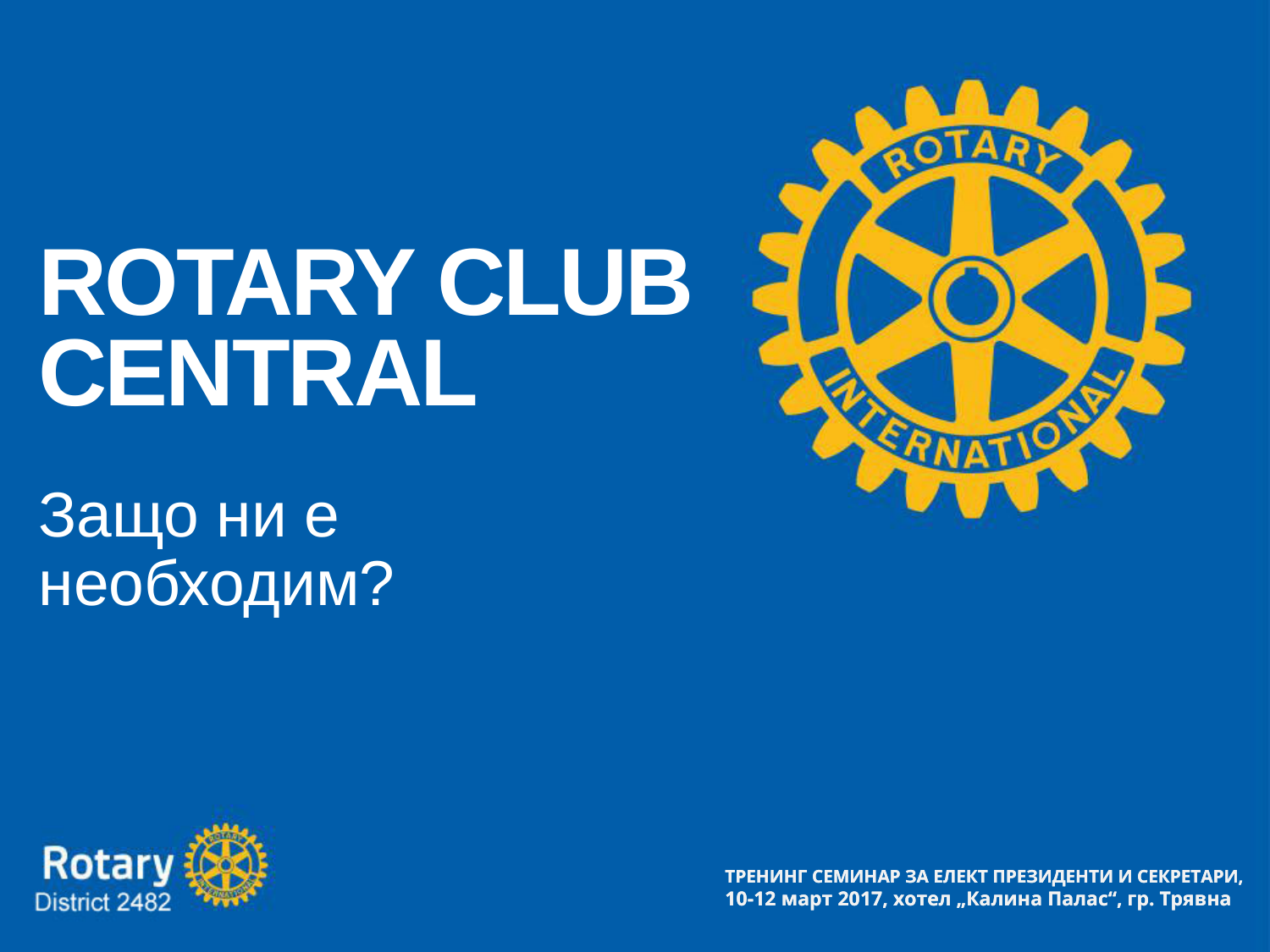

ROTARY CLUB CENTRAL

Защо ни е необходим?